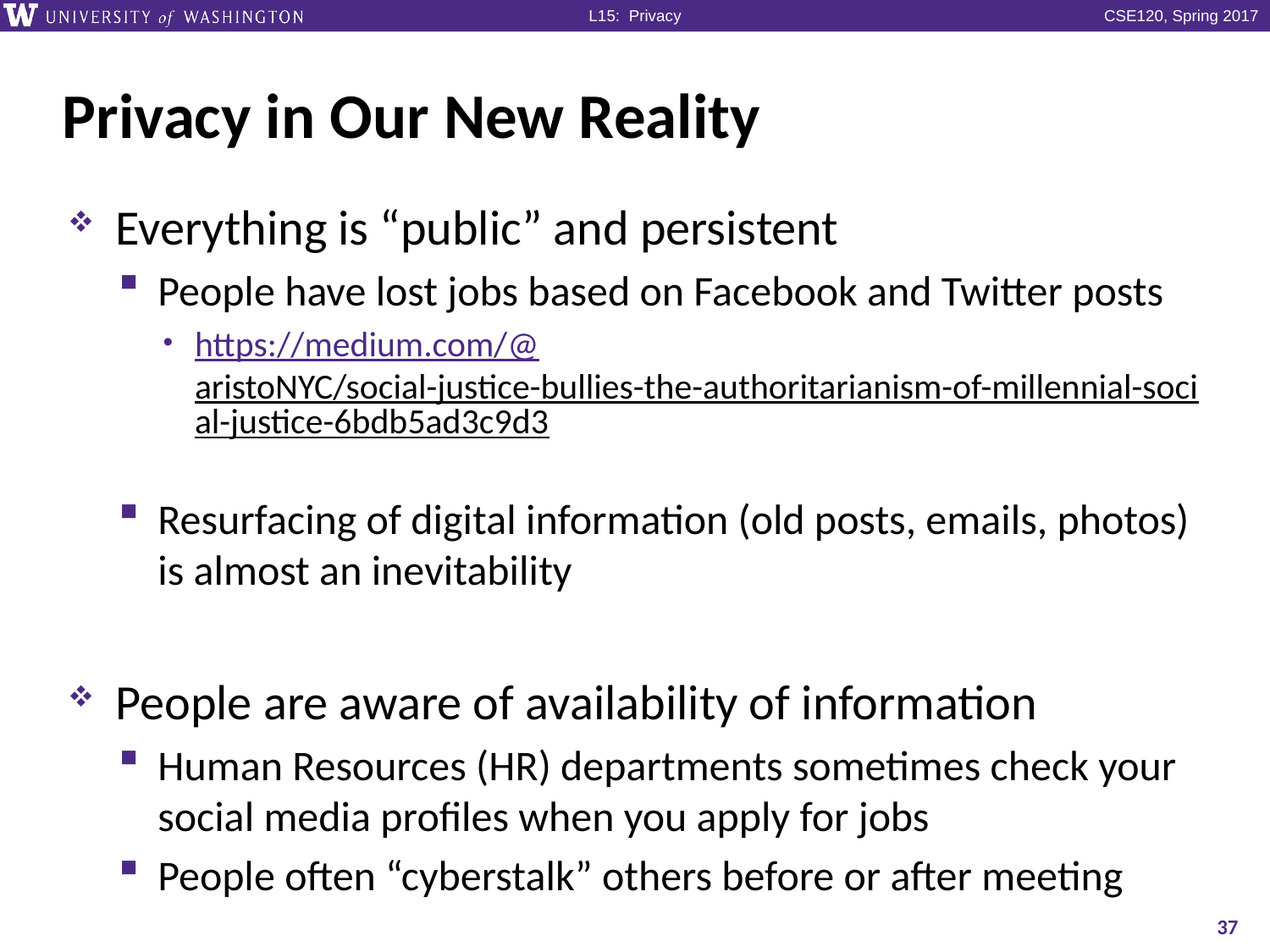

# Privacy in Our New Reality
Everything is “public” and persistent
People have lost jobs based on Facebook and Twitter posts
https://medium.com/@aristoNYC/social-justice-bullies-the-authoritarianism-of-millennial-social-justice-6bdb5ad3c9d3
Resurfacing of digital information (old posts, emails, photos) is almost an inevitability

People are aware of availability of information
Human Resources (HR) departments sometimes check your social media profiles when you apply for jobs
People often “cyberstalk” others before or after meeting
37